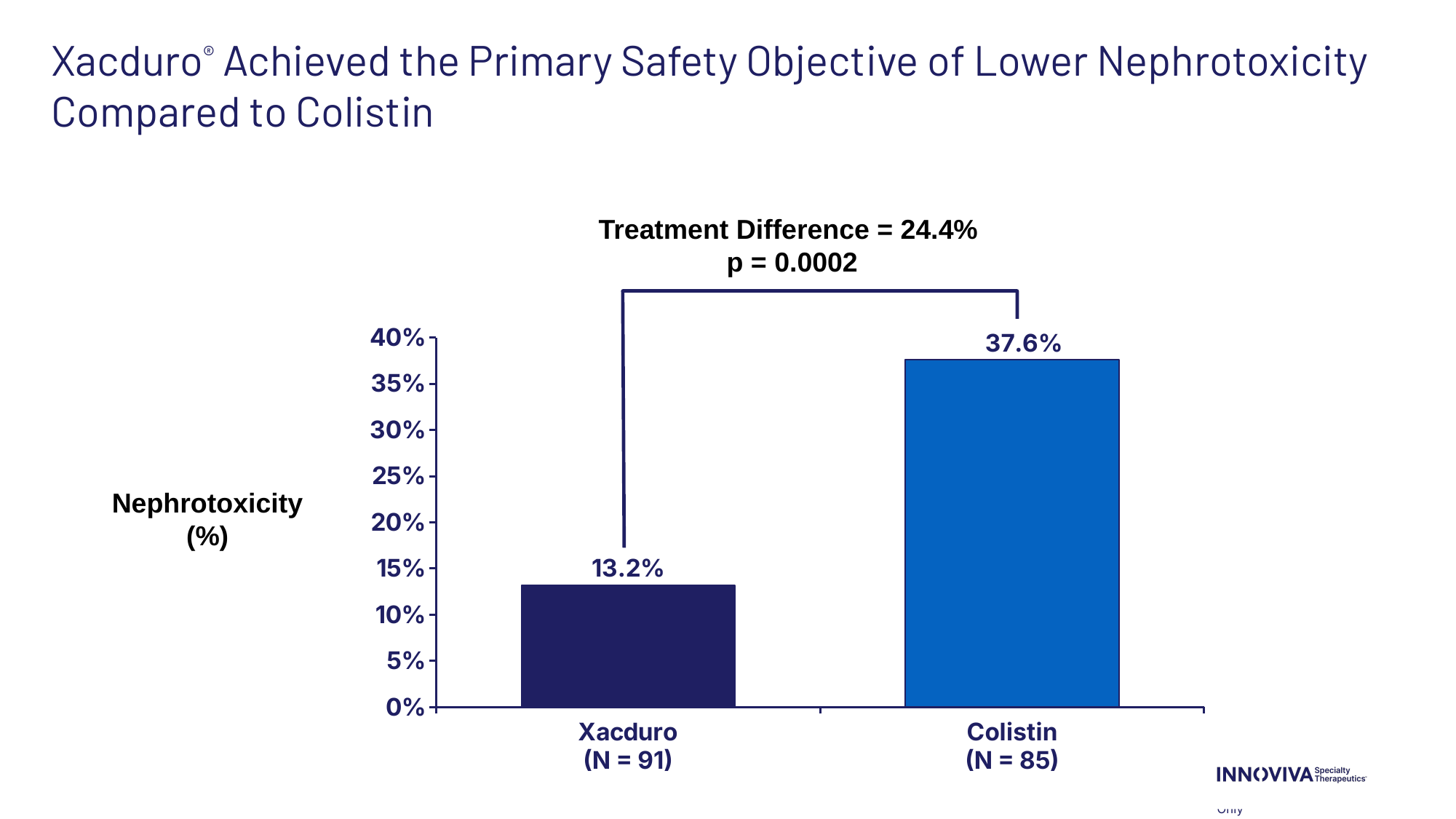

Xacduro® Achieved the Primary Safety Objective of Lower Nephrotoxicity Compared to Colistin
Treatment Difference = 24.4%
p = 0.0002

### Chart

| Category | Series 1 |
|---|---|
| Xacduro
(N = 91) | 0.132 |
| Colistin
(N = 85) | 0.376 |
Nephrotoxicity
(%)